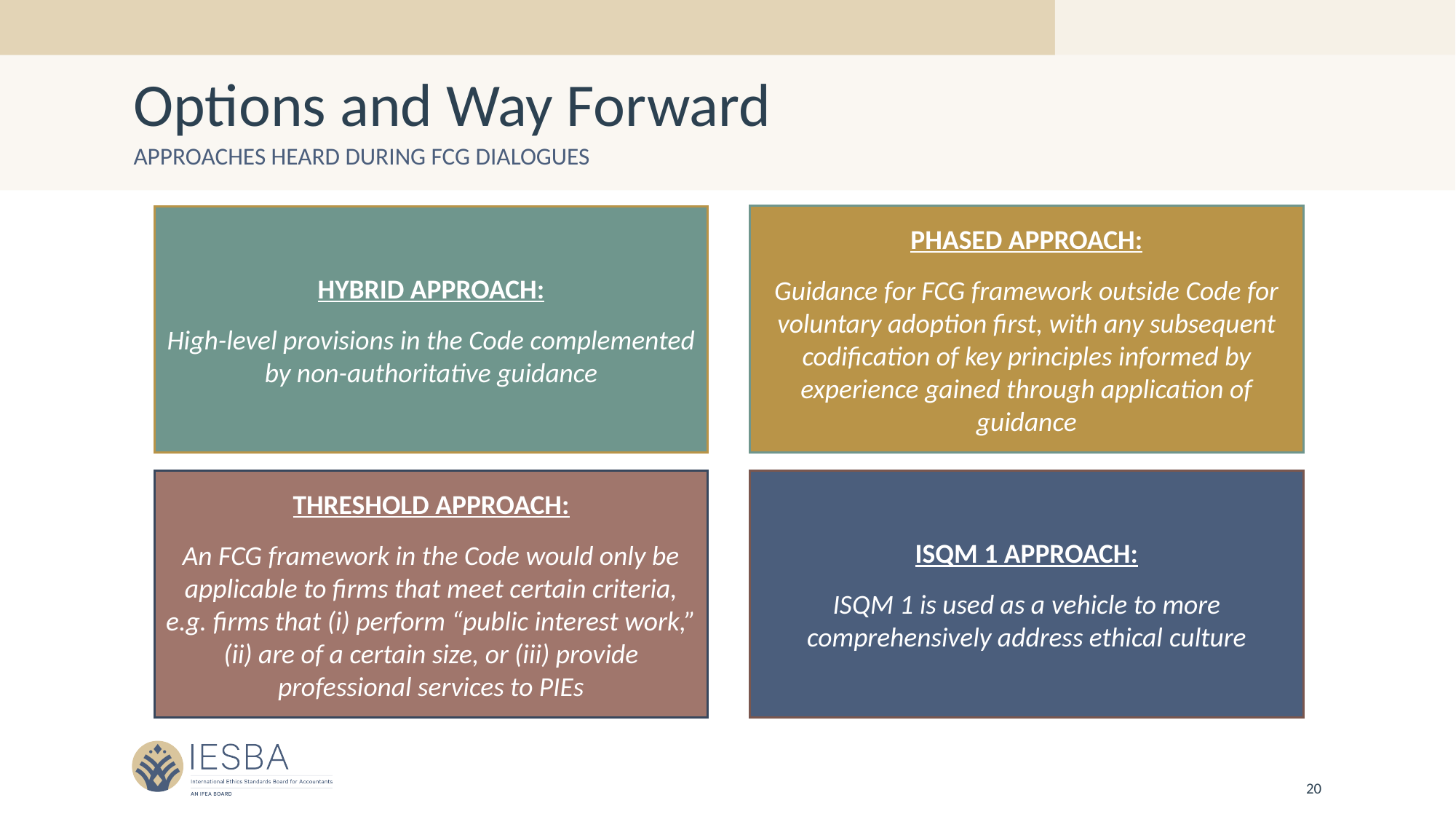

# Options and Way Forward
Approaches heard during FCG Dialogues
PHASED APPROACH:
Guidance for FCG framework outside Code for voluntary adoption first, with any subsequent codification of key principles informed by experience gained through application of guidance
HYBRID APPROACH:
High-level provisions in the Code complemented by non-authoritative guidance
THRESHOLD APPROACH:
An FCG framework in the Code would only be applicable to firms that meet certain criteria, e.g. firms that (i) perform “public interest work,” (ii) are of a certain size, or (iii) provide professional services to PIEs
ISQM 1 APPROACH:
ISQM 1 is used as a vehicle to more comprehensively address ethical culture
20